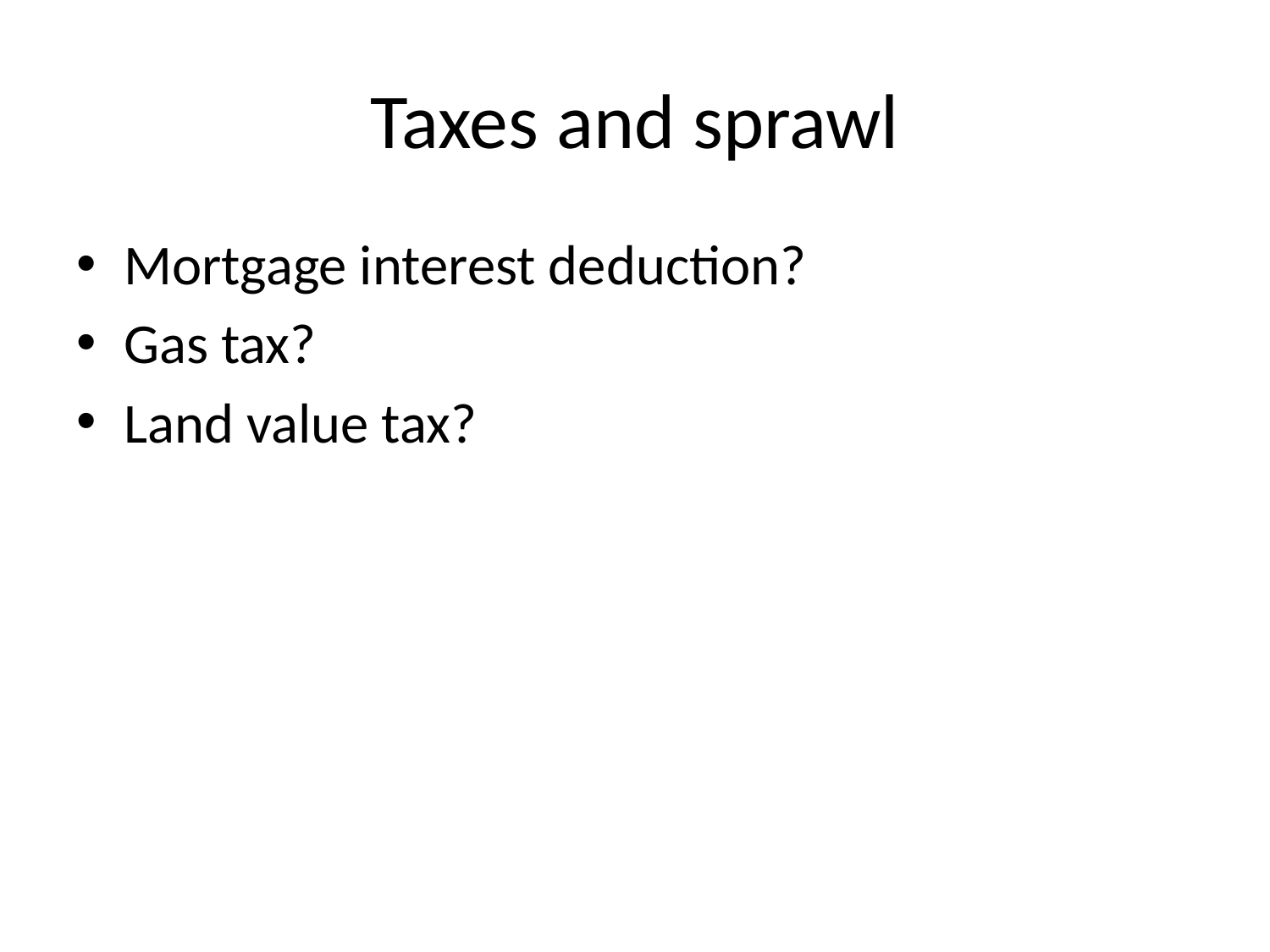

# Taxes and sprawl
Mortgage interest deduction?
Gas tax?
Land value tax?